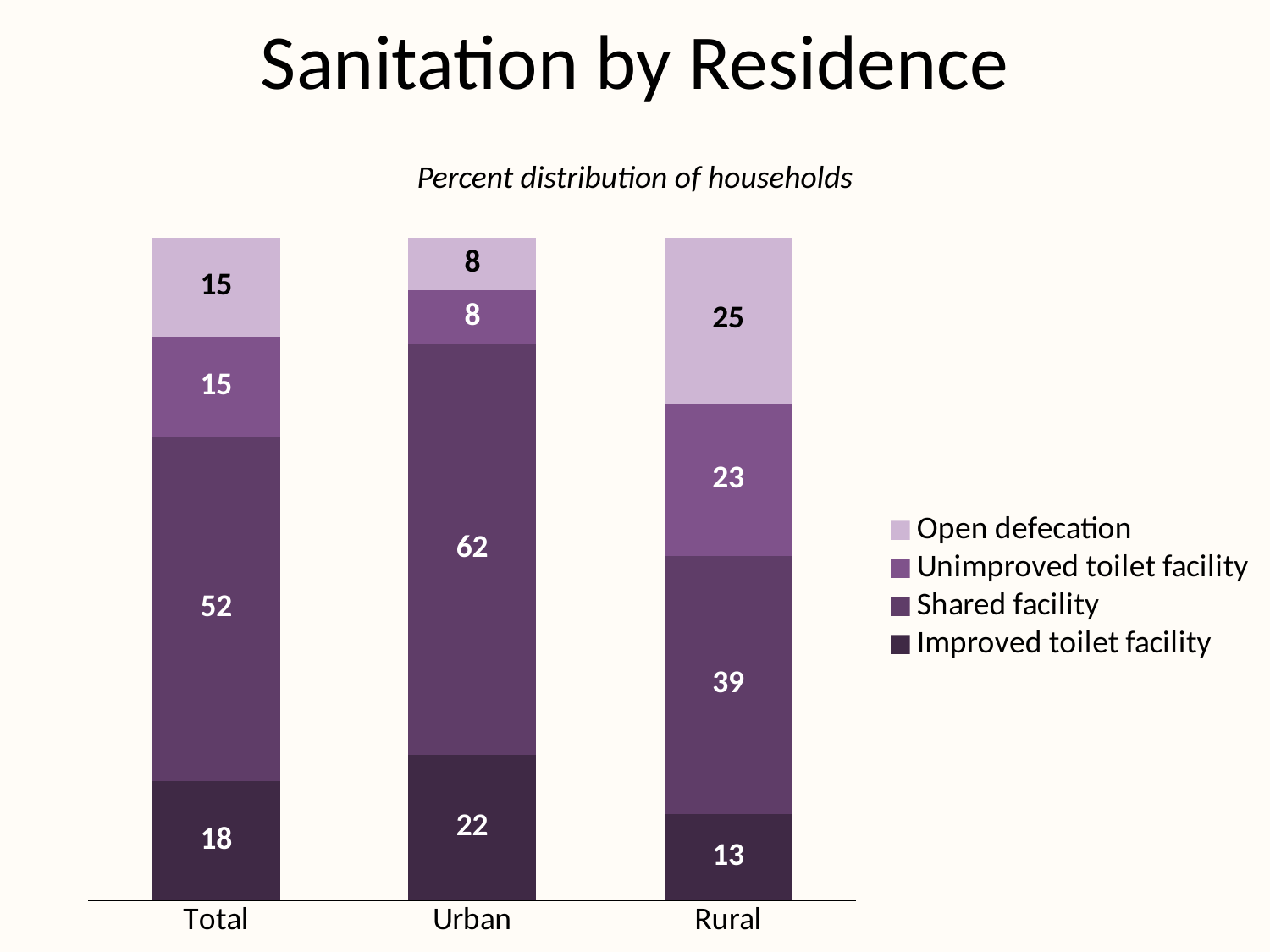

# Sanitation by Residence
Percent distribution of households

### Chart

| Category | Improved toilet facility | Shared facility | Unimproved toilet facility | Open defecation |
|---|---|---|---|---|
| Total | 18.0 | 52.0 | 15.0 | 15.0 |
| Urban | 22.0 | 62.0 | 8.0 | 8.0 |
| Rural | 13.0 | 39.0 | 23.0 | 25.0 |